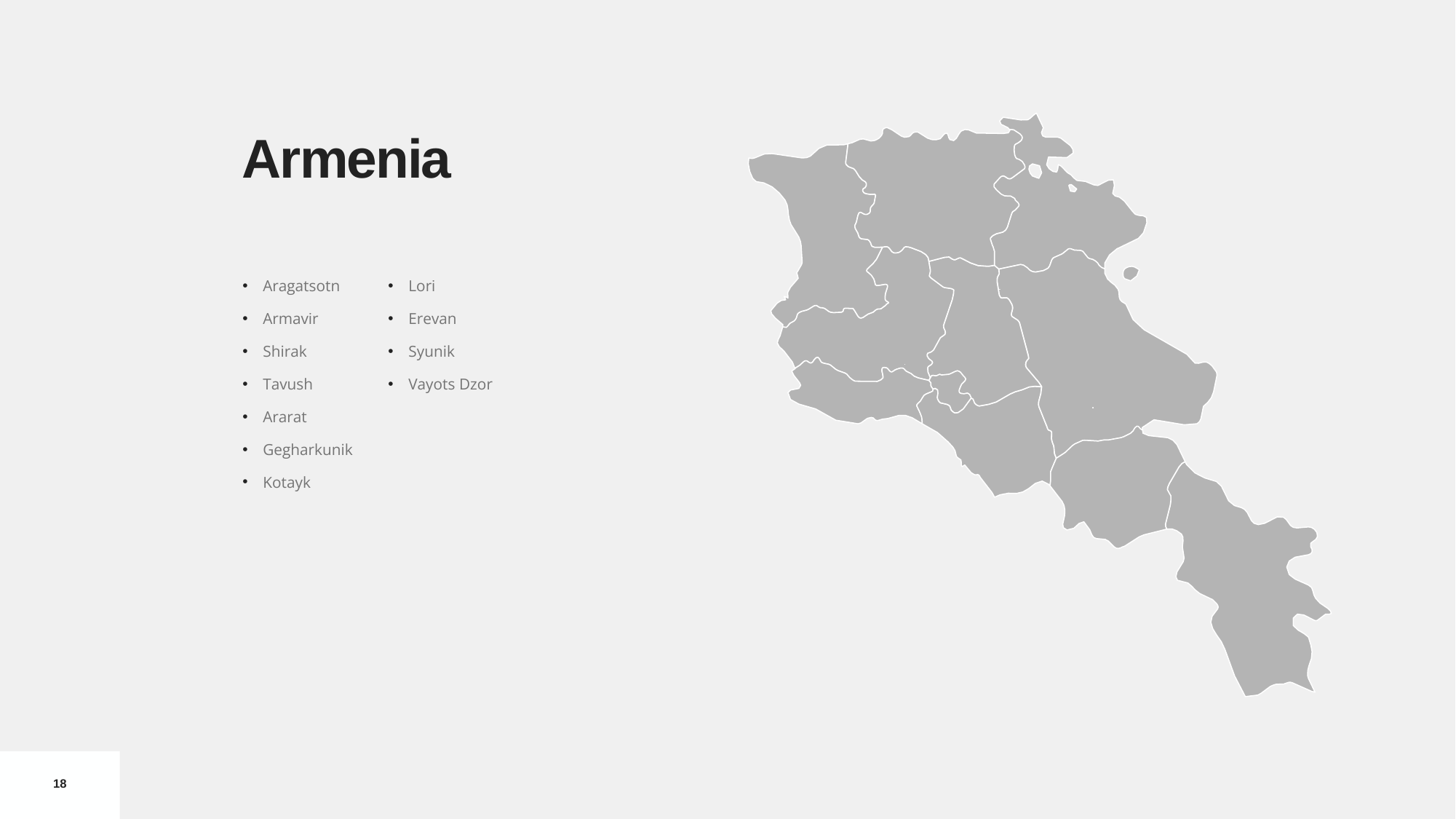

# Armenia

Aragatsotn
Armavir
Shirak
Tavush
Ararat
Gegharkunik
Kotayk
Lori
Erevan
Syunik
Vayots Dzor